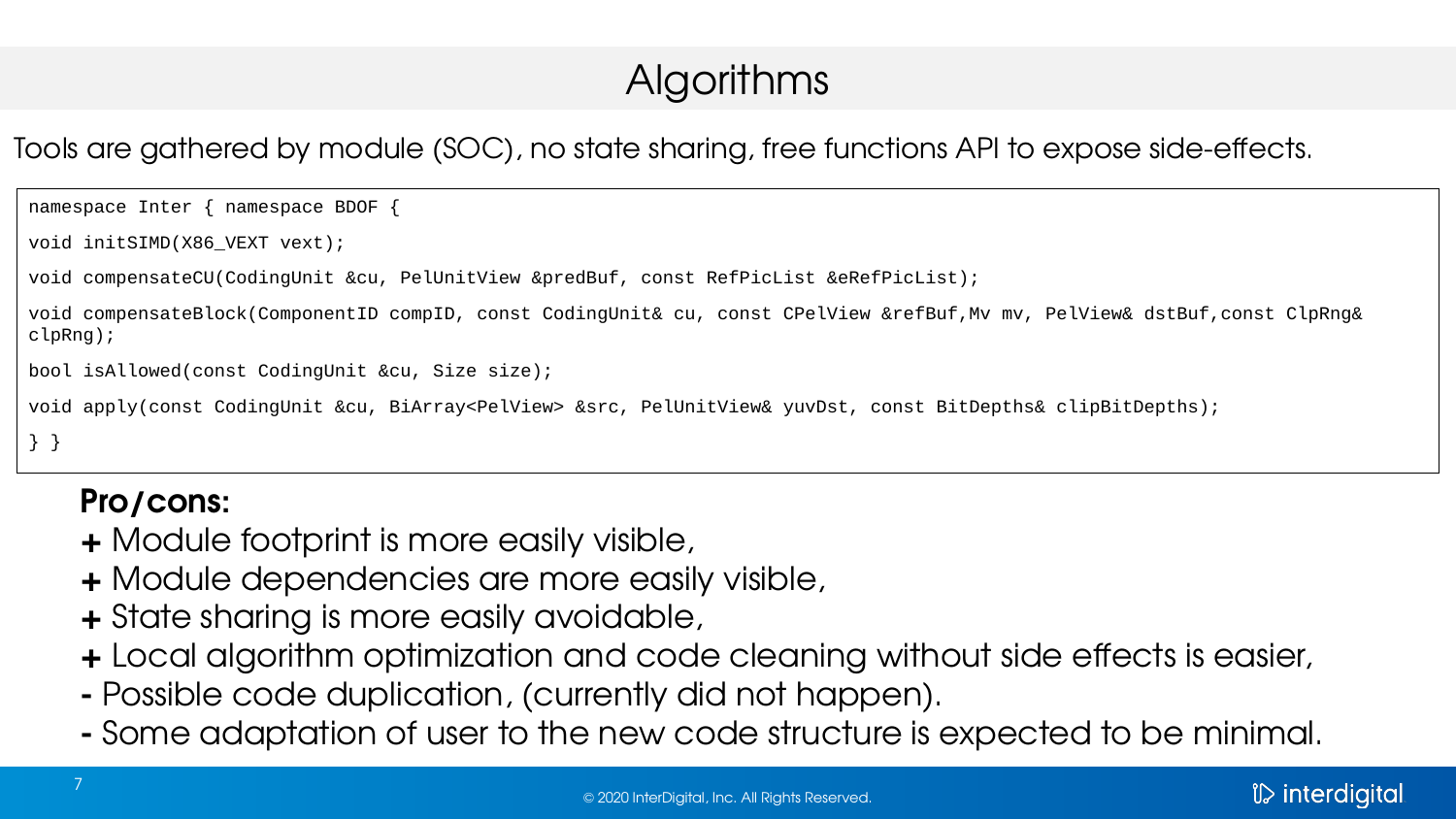

Algorithms
Tools are gathered by module (SOC), no state sharing, free functions API to expose side-effects.
namespace Inter { namespace BDOF {
void initSIMD(X86_VEXT vext);
void compensateCU(CodingUnit &cu, PelUnitView &predBuf, const RefPicList &eRefPicList);
void compensateBlock(ComponentID compID, const CodingUnit& cu, const CPelView &refBuf,Mv mv, PelView& dstBuf,const ClpRng& clpRng);
bool isAllowed(const CodingUnit &cu, Size size);
void apply(const CodingUnit &cu, BiArray<PelView> &src, PelUnitView& yuvDst, const BitDepths& clipBitDepths);
} }
Pro/cons:
+ Module footprint is more easily visible,
+ Module dependencies are more easily visible,
+ State sharing is more easily avoidable,
+ Local algorithm optimization and code cleaning without side effects is easier,
- Possible code duplication, (currently did not happen).
- Some adaptation of user to the new code structure is expected to be minimal.
7
© 2020 InterDigital, Inc. All Rights Reserved.